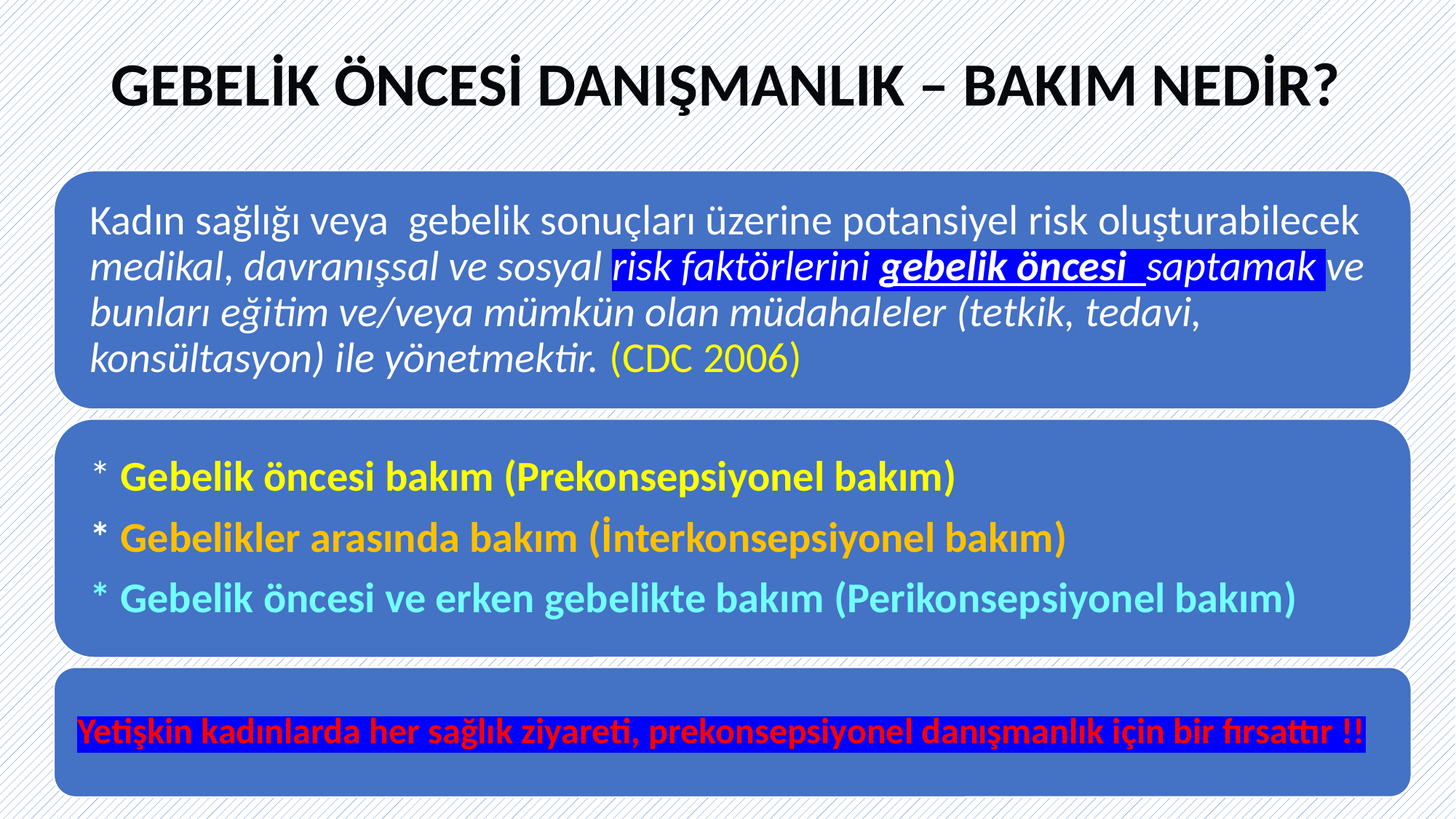

# GEBELİK ÖNCESİ DANIŞMANLIK – BAKIM NEDİR?
Kadın sağlığı veya  gebelik sonuçları üzerine potansiyel risk oluşturabilecek medikal, davranışsal ve sosyal risk faktörlerini gebelik öncesi  saptamak ve bunları eğitim ve/veya mümkün olan müdahaleler (tetkik, tedavi, konsültasyon) ile yönetmektir. (CDC 2006)
* Gebelik öncesi bakım (Prekonsepsiyonel bakım)
* Gebelikler arasında bakım (İnterkonsepsiyonel bakım)
* Gebelik öncesi ve erken gebelikte bakım (Perikonsepsiyonel bakım)
Yetişkin kadınlarda her sağlık ziyareti, prekonsepsiyonel danışmanlık için bir fırsattır !!